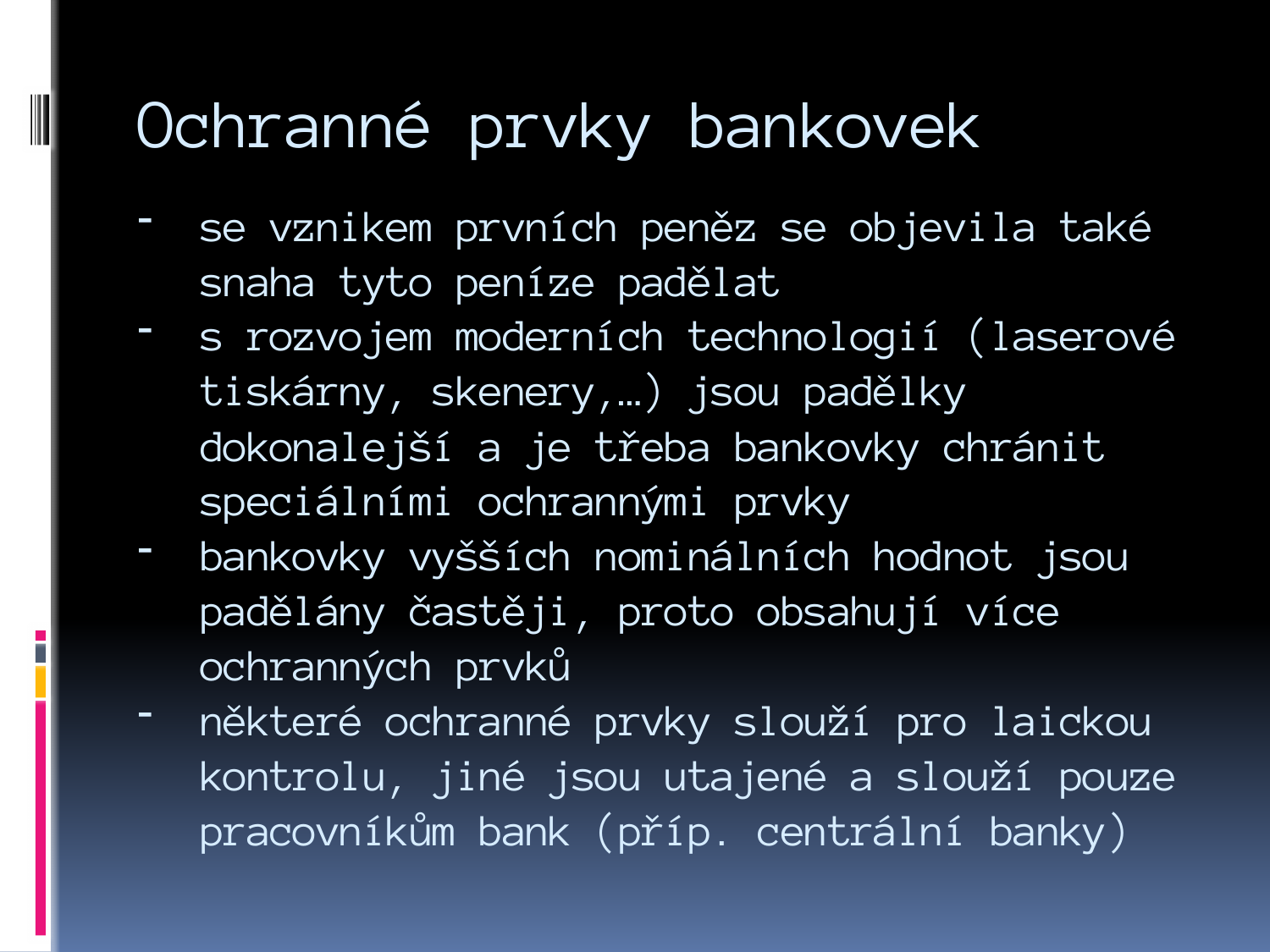

# Ochranné prvky bankovek
se vznikem prvních peněz se objevila také snaha tyto peníze padělat
s rozvojem moderních technologií (laserové tiskárny, skenery,…) jsou padělky dokonalejší a je třeba bankovky chránit speciálními ochrannými prvky
bankovky vyšších nominálních hodnot jsou padělány častěji, proto obsahují více ochranných prvků
některé ochranné prvky slouží pro laickou kontrolu, jiné jsou utajené a slouží pouze pracovníkům bank (příp. centrální banky)